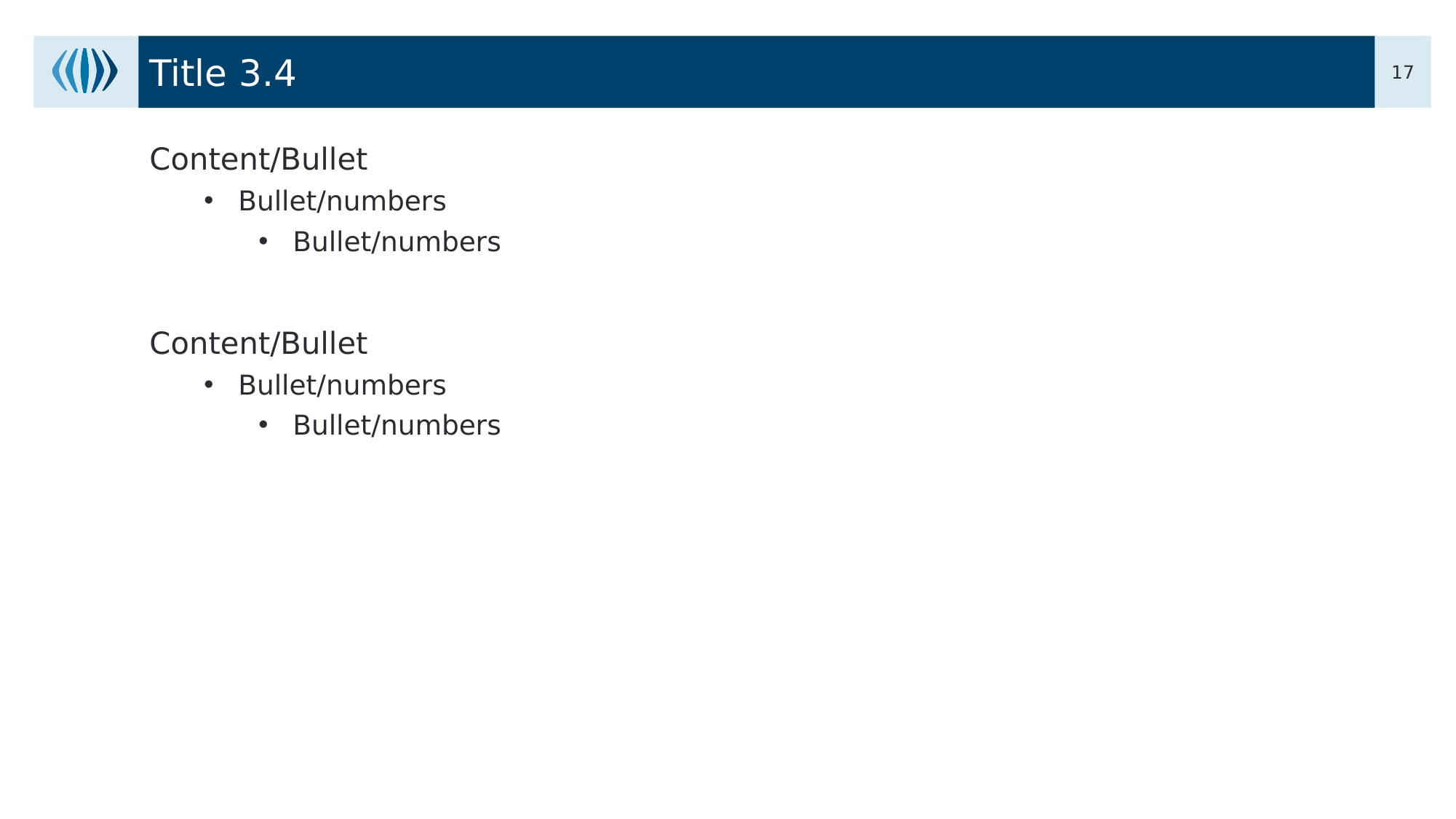

# Title 3.4
Content/Bullet
Bullet/numbers
Bullet/numbers

Content/Bullet
Bullet/numbers
Bullet/numbers